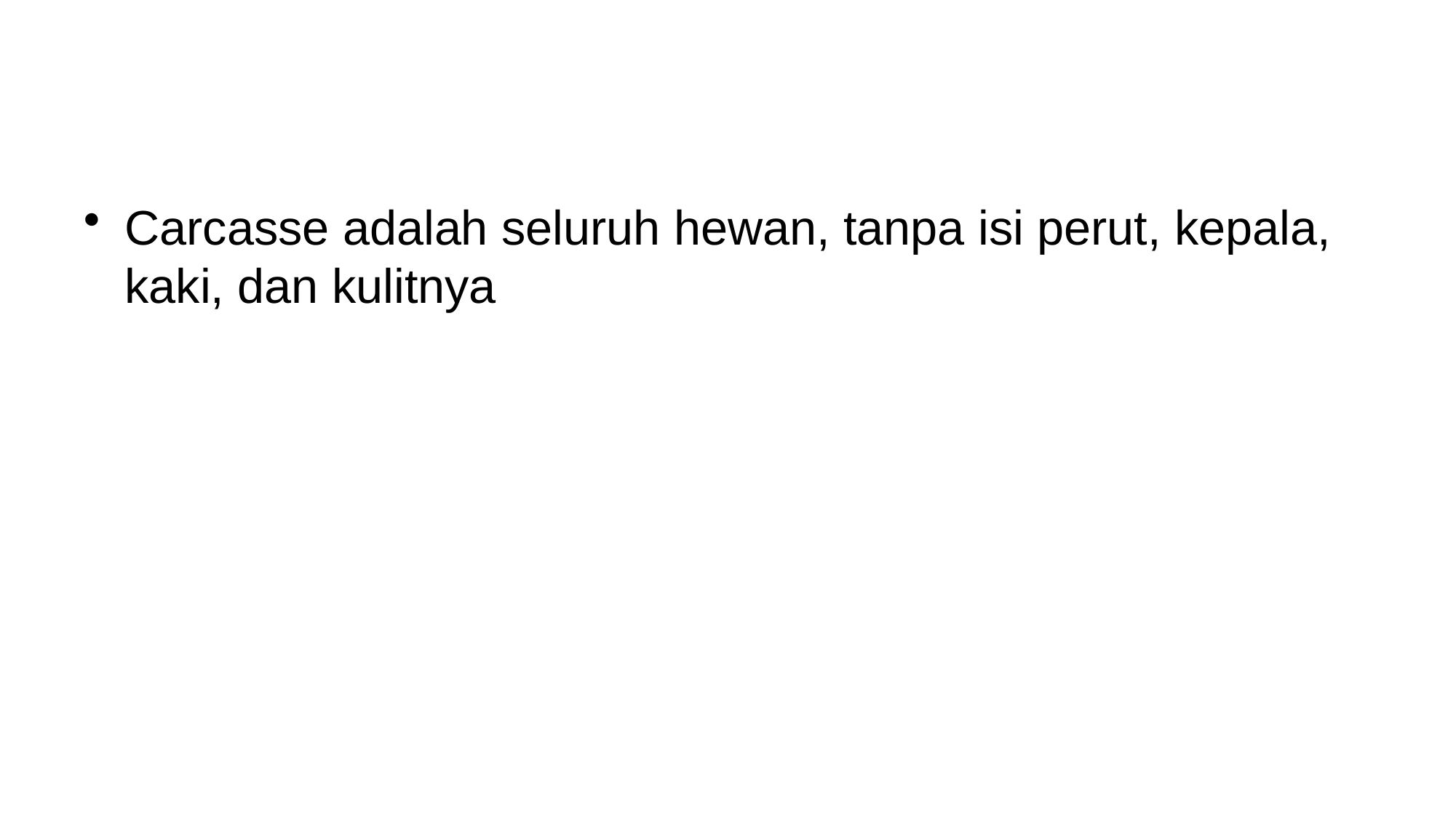

#
Carcasse adalah seluruh hewan, tanpa isi perut, kepala, kaki, dan kulitnya